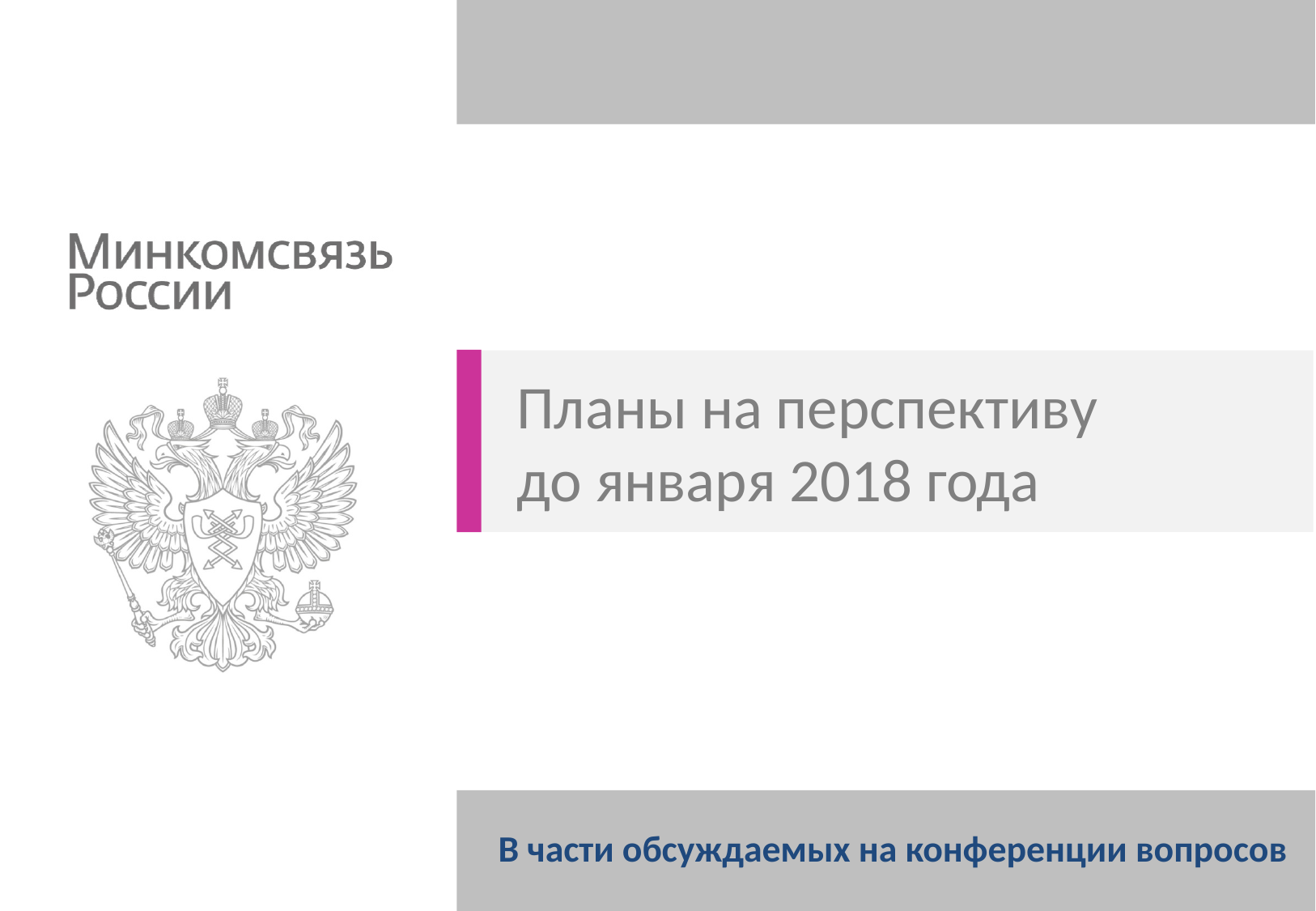

Планы на перспективу
до января 2018 года
В части обсуждаемых на конференции вопросов